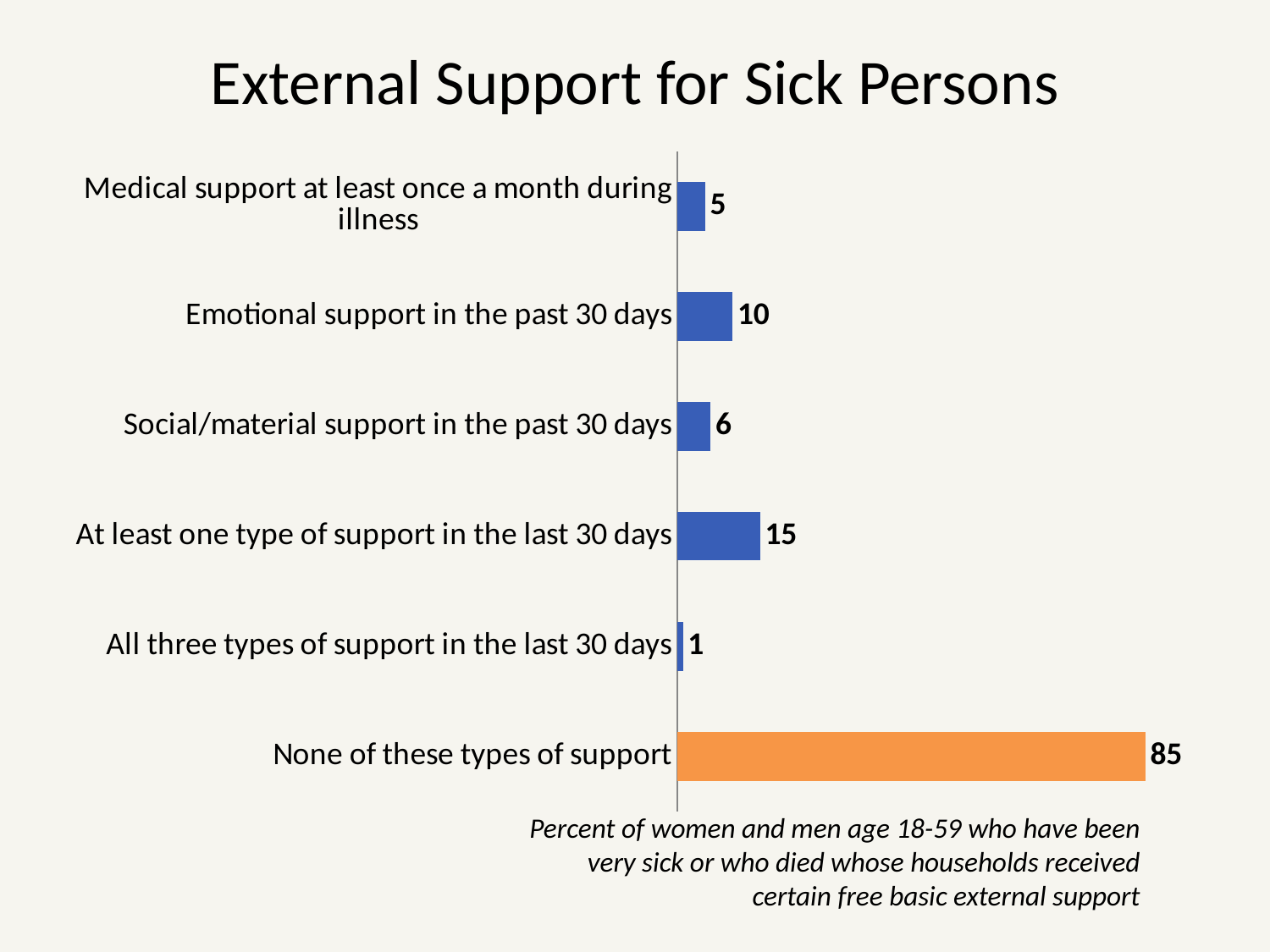

# External Support for Sick Persons

### Chart

| Category | Series 1 |
|---|---|
| None of these types of support | 85.0 |
| All three types of support in the last 30 days | 1.0 |
| At least one type of support in the last 30 days | 15.0 |
| Social/material support in the past 30 days | 6.0 |
| Emotional support in the past 30 days | 10.0 |
| Medical support at least once a month during illness | 5.0 |
Percent of women and men age 18-59 who have been very sick or who died whose households received certain free basic external support